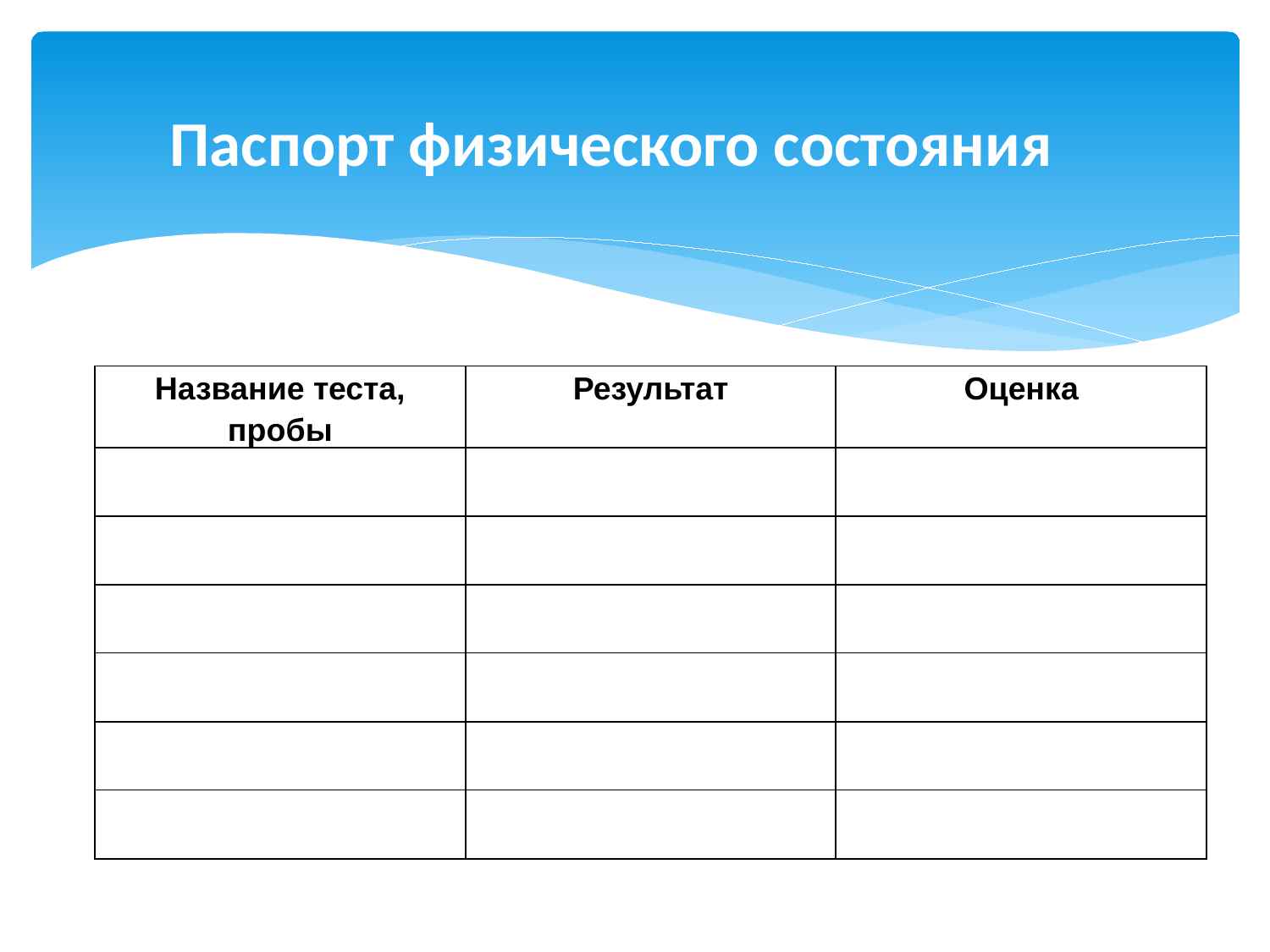

Паспорт физического состояния
| Название теста, пробы | Результат | Оценка |
| --- | --- | --- |
|  |  |  |
|  |  |  |
|  |  |  |
|  |  |  |
|  |  |  |
|  |  |  |